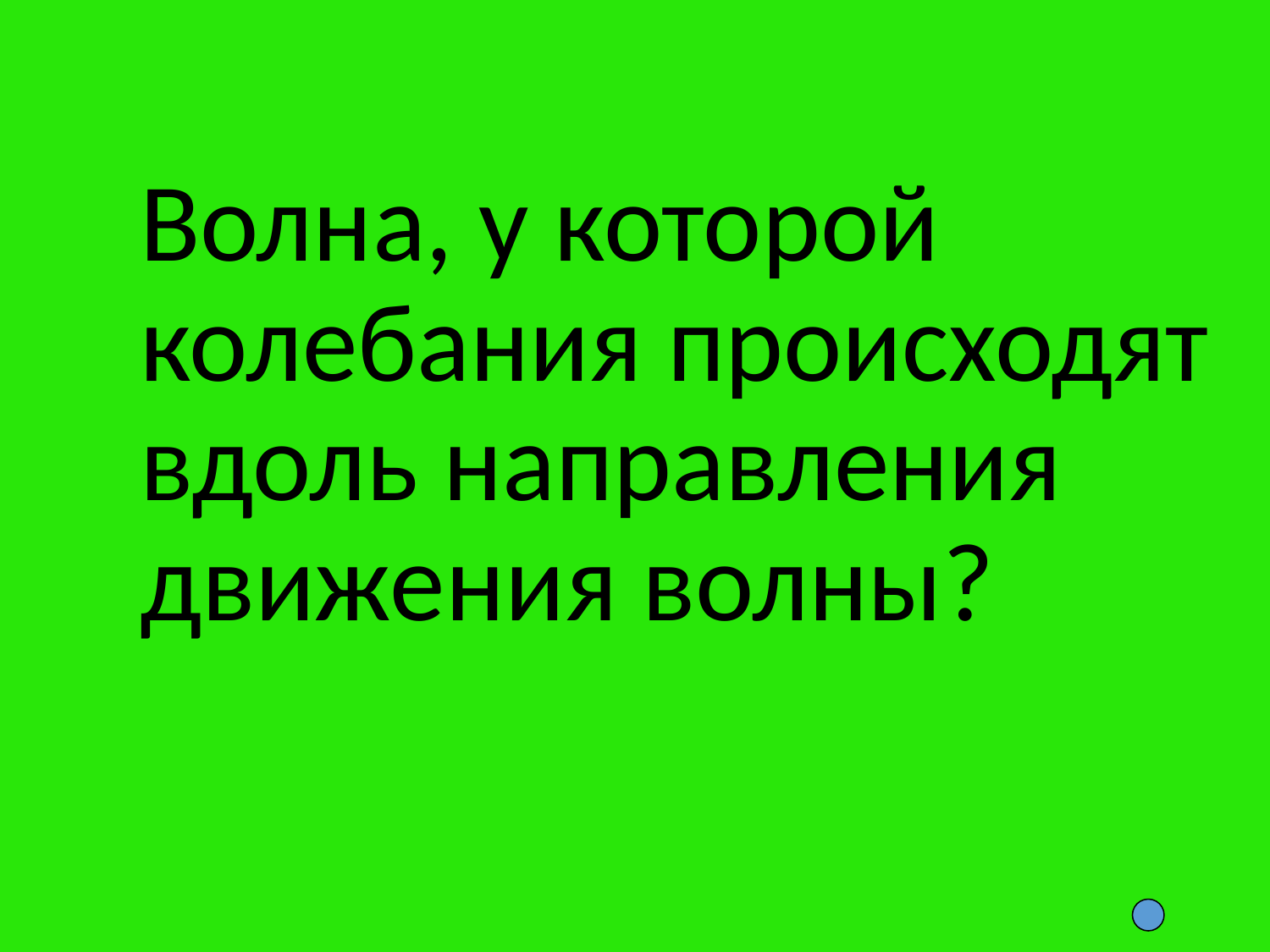

Волна, у которой колебания происходят вдоль направления движения волны?